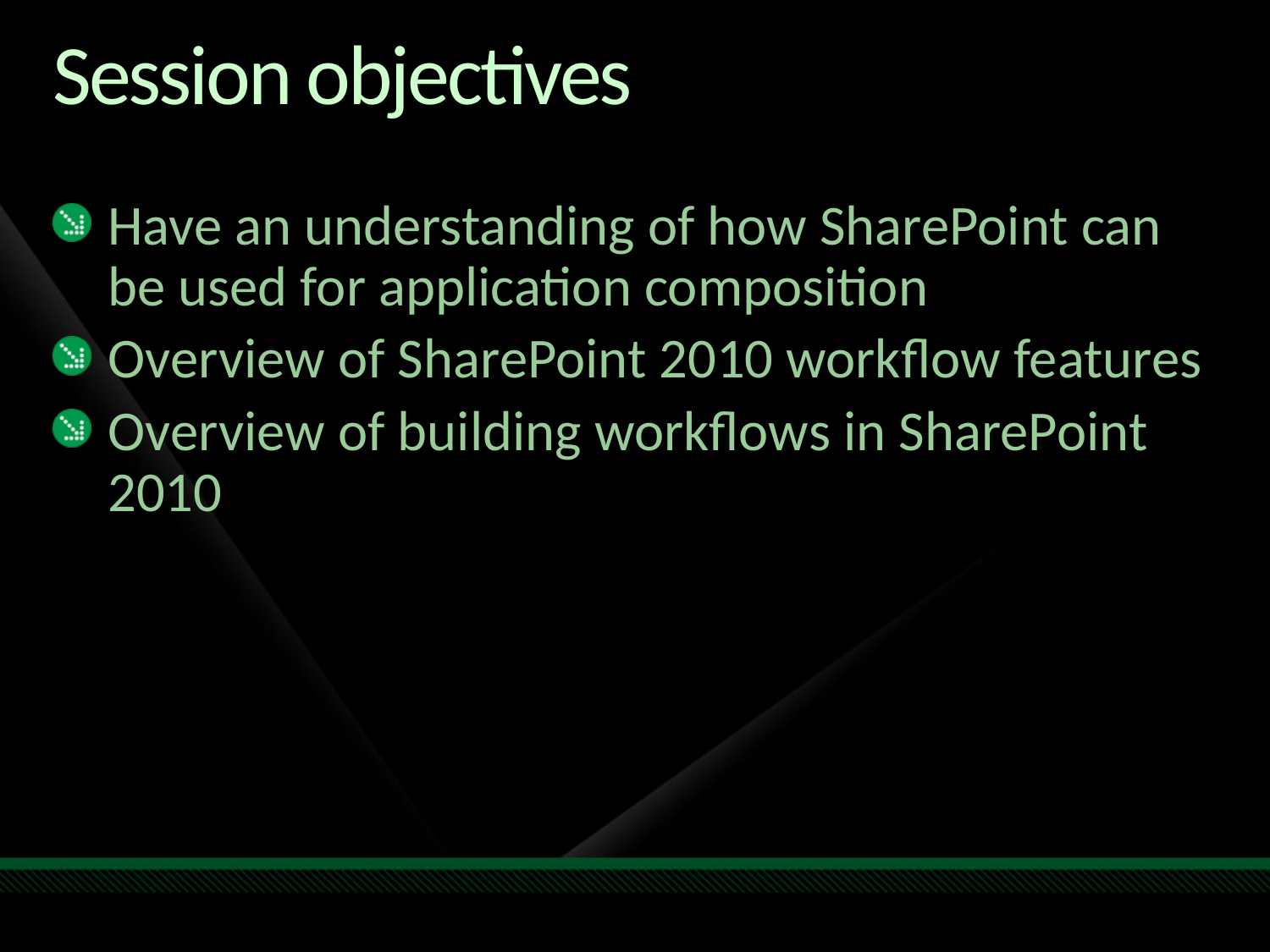

# Session objectives
Have an understanding of how SharePoint can be used for application composition
Overview of SharePoint 2010 workflow features
Overview of building workflows in SharePoint 2010